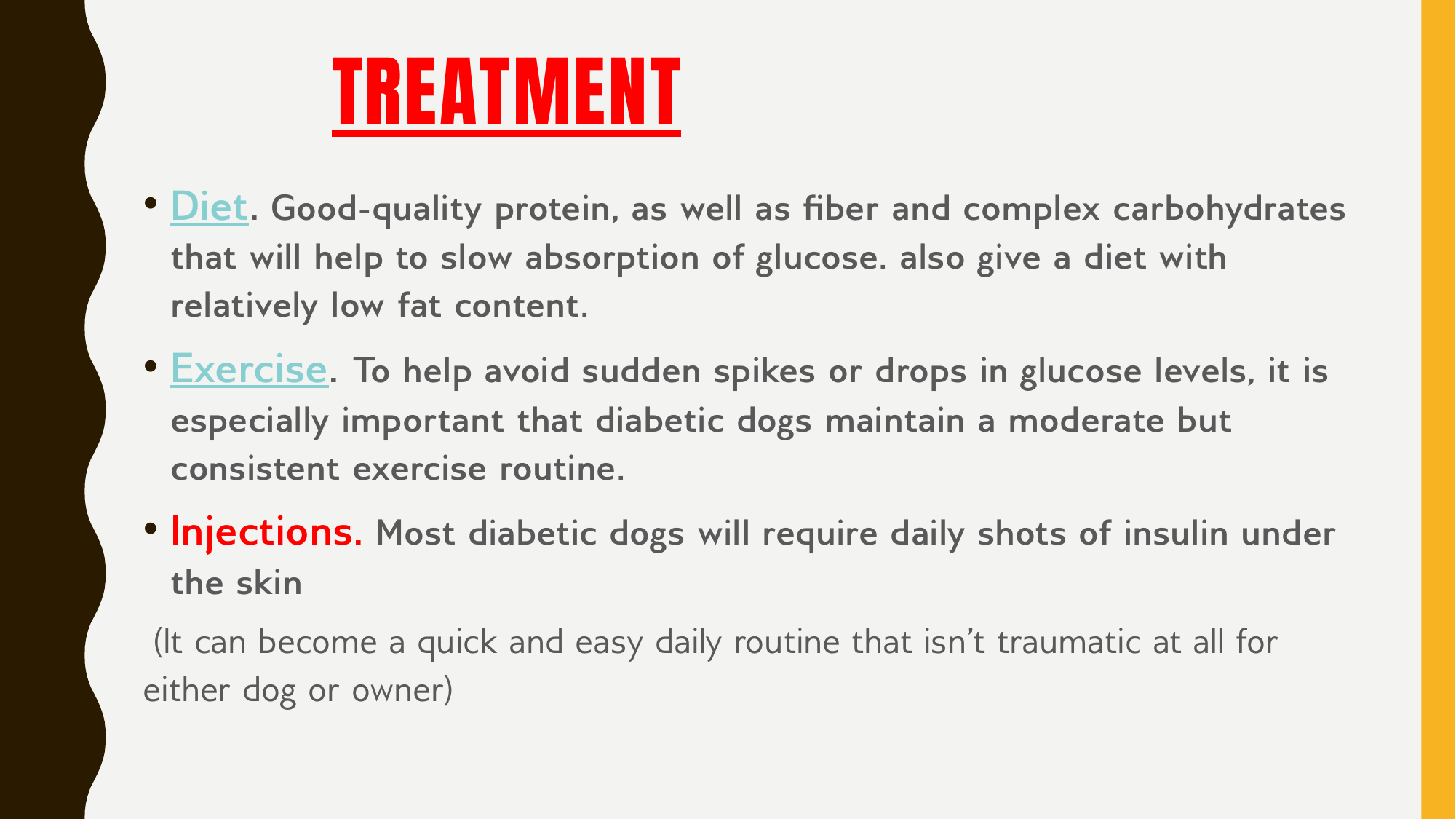

# TREATMENT
Diet. Good-quality protein, as well as fiber and complex carbohydrates that will help to slow absorption of glucose. also give a diet with relatively low fat content.
Exercise. To help avoid sudden spikes or drops in glucose levels, it is especially important that diabetic dogs maintain a moderate but consistent exercise routine.
Injections. Most diabetic dogs will require daily shots of insulin under the skin
 (It can become a quick and easy daily routine that isn’t traumatic at all for either dog or owner)